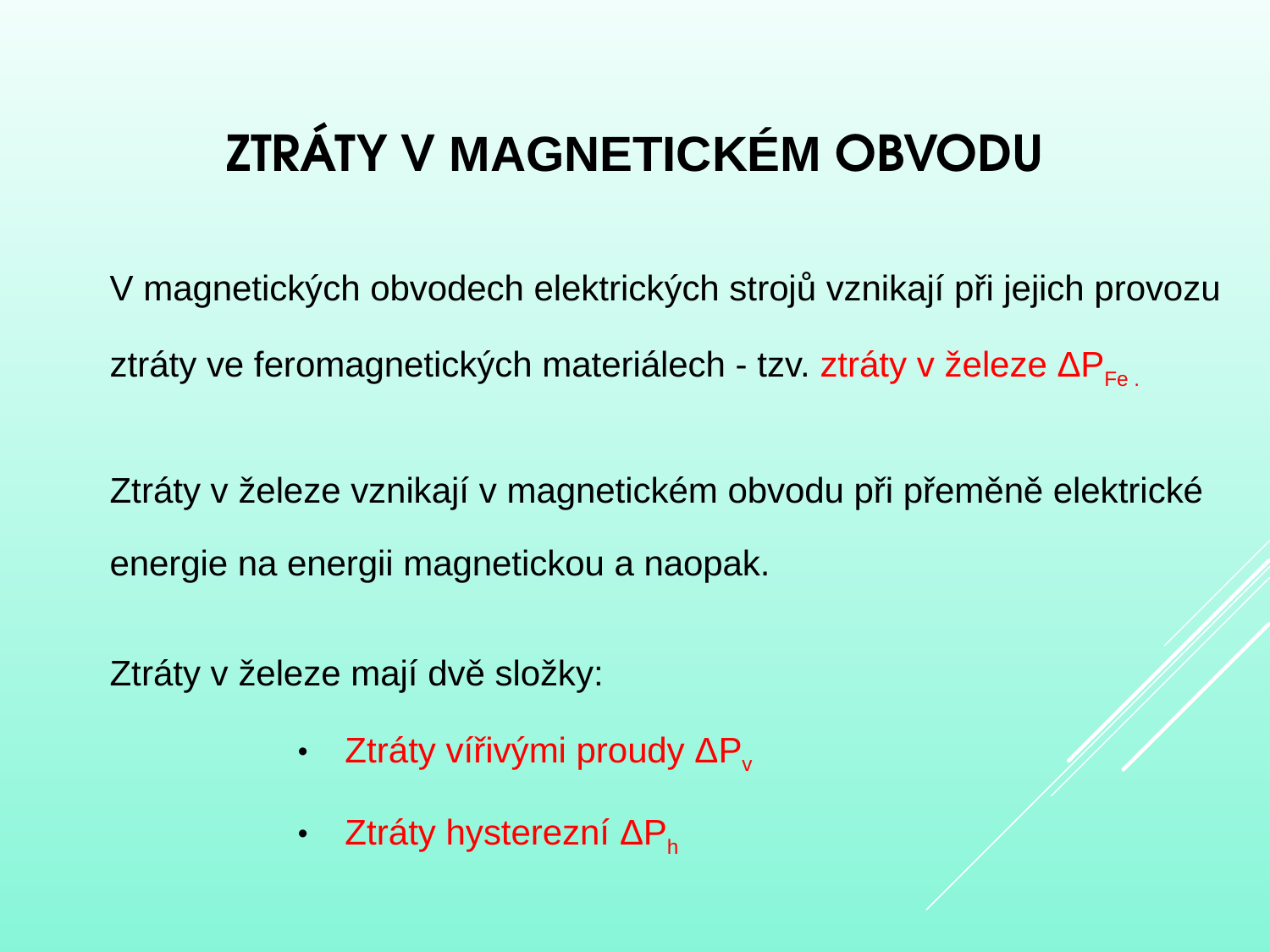

# Ztráty v magnetickém obvodu
V magnetických obvodech elektrických strojů vznikají při jejich provozu ztráty ve feromagnetických materiálech - tzv. ztráty v železe ΔPFe .

Ztráty v železe vznikají v magnetickém obvodu při přeměně elektrické energie na energii magnetickou a naopak.

Ztráty v železe mají dvě složky:
Ztráty vířivými proudy ΔPv
Ztráty hysterezní ΔPh